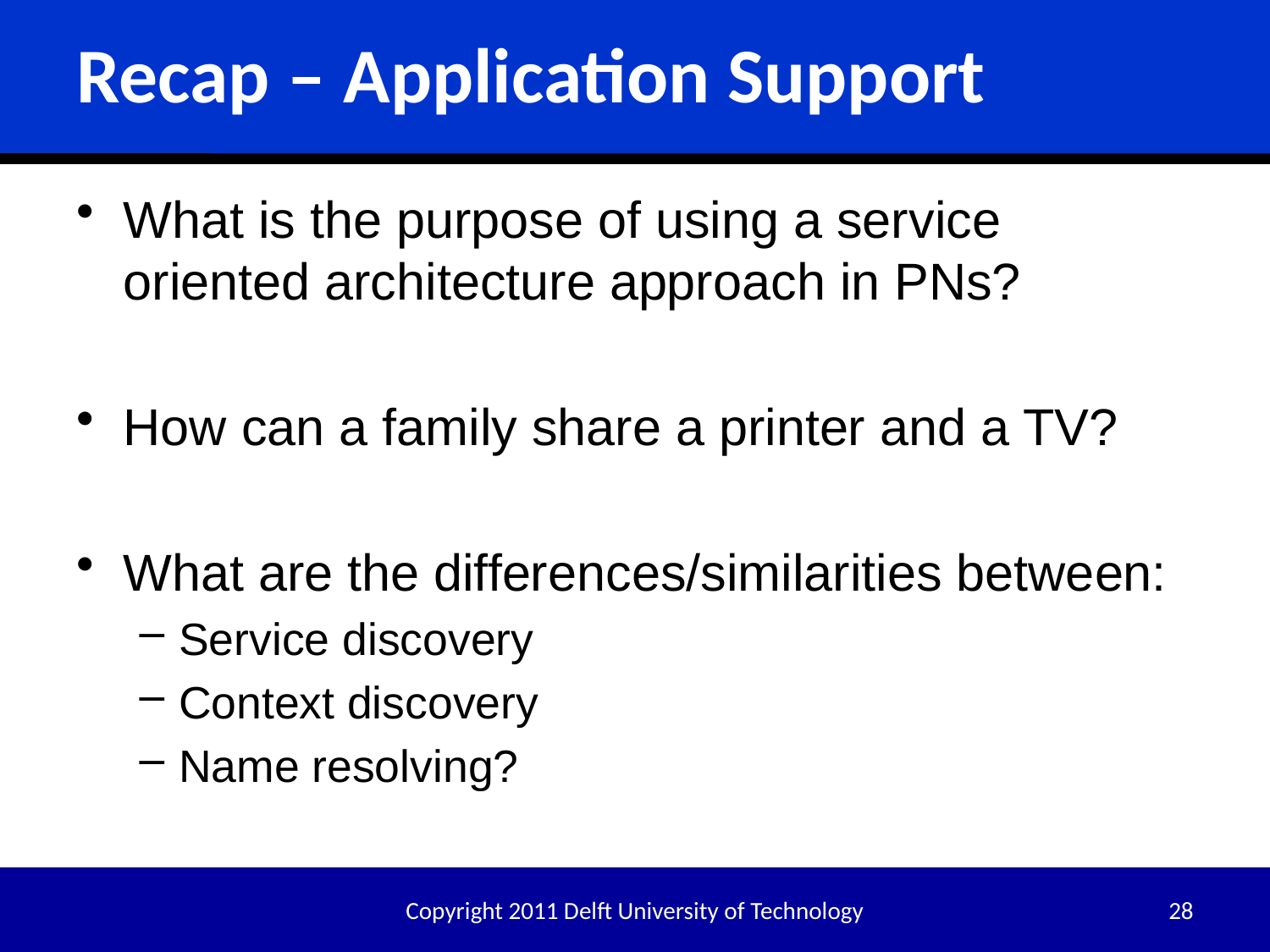

# Recap – Application Support
What is the purpose of using a service oriented architecture approach in PNs?

How can a family share a printer and a TV?

What are the differences/similarities between:
Service discovery
Context discovery
Name resolving?
Copyright 2011 Delft University of Technology
28